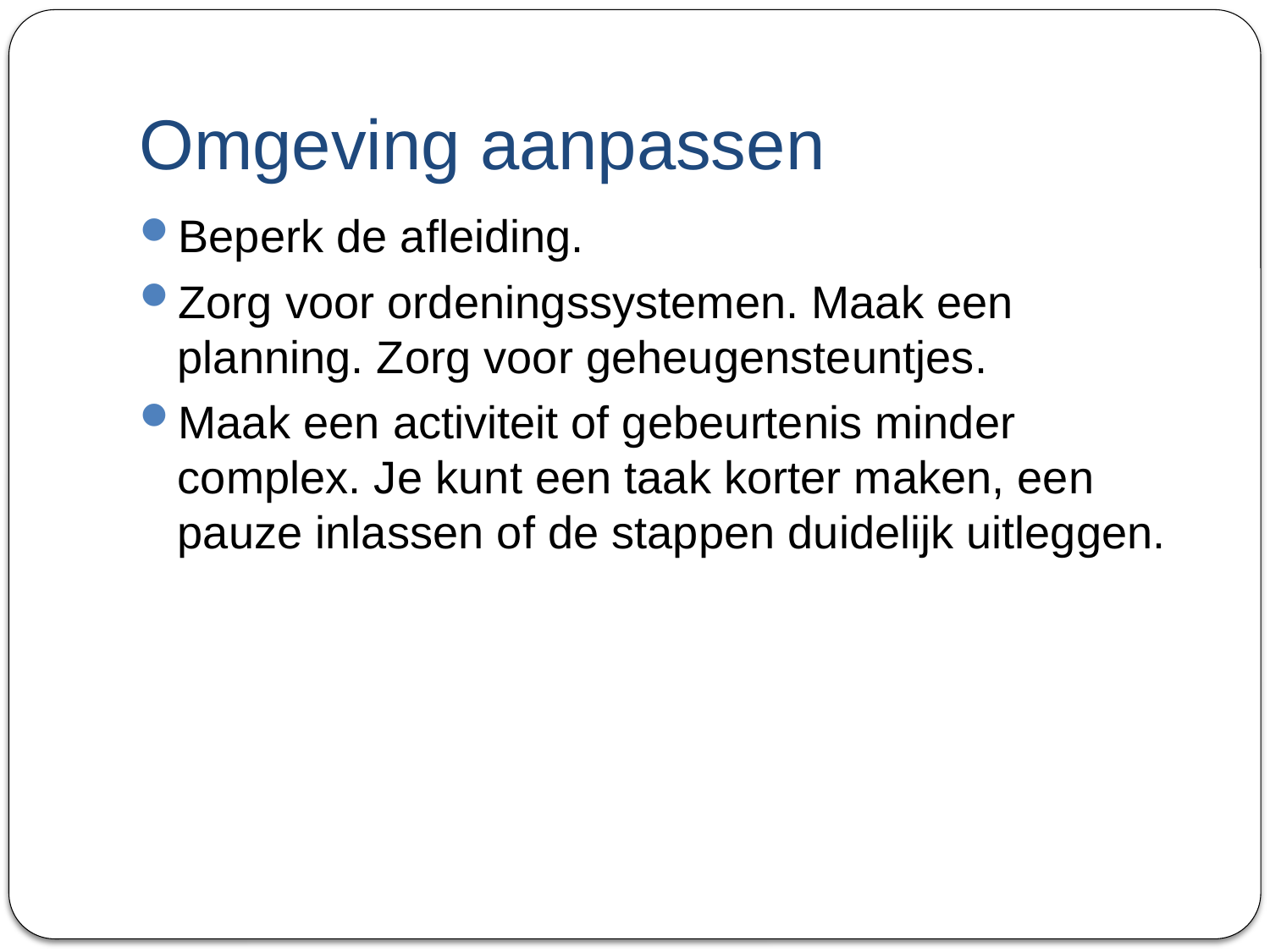

# Omgeving aanpassen
Beperk de afleiding.
Zorg voor ordeningssystemen. Maak een planning. Zorg voor geheugensteuntjes.
Maak een activiteit of gebeurtenis minder complex. Je kunt een taak korter maken, een pauze inlassen of de stappen duidelijk uitleggen.